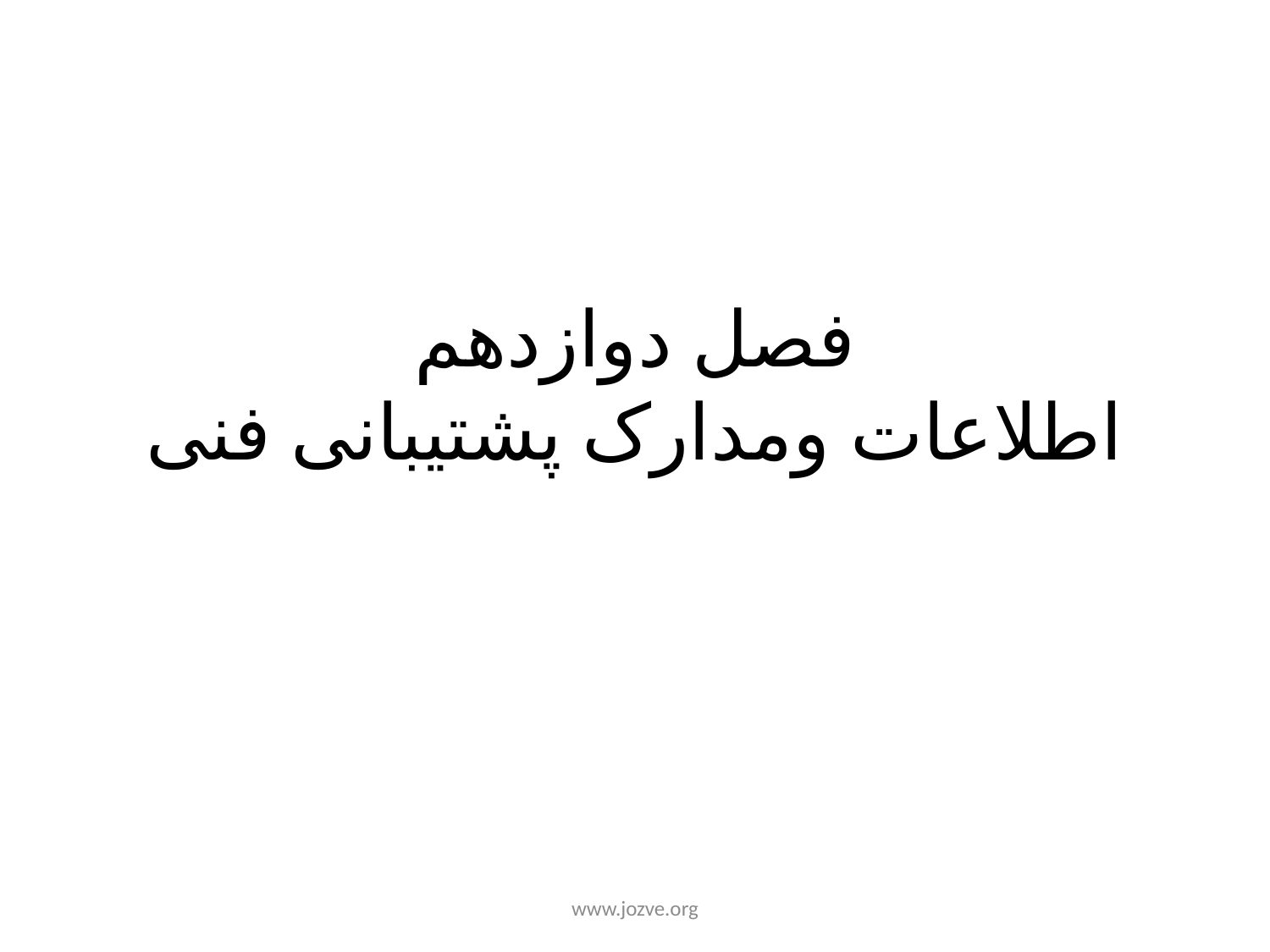

# فصل دوازدهم اطلاعات ومدارک پشتیبانی فنی
www.jozve.org